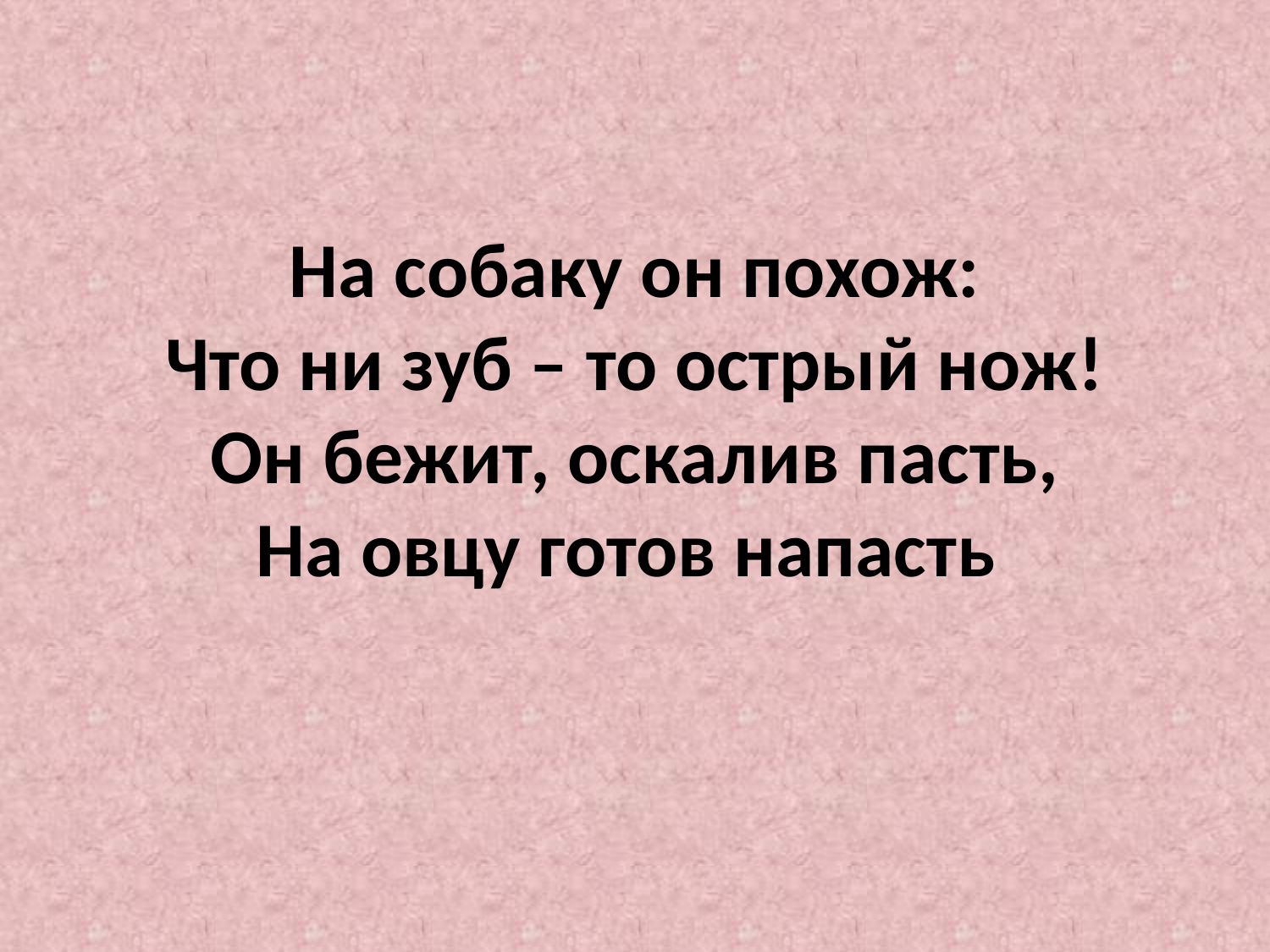

# На собаку он похож: Что ни зуб – то острый нож! Он бежит, оскалив пасть, На овцу готов напасть